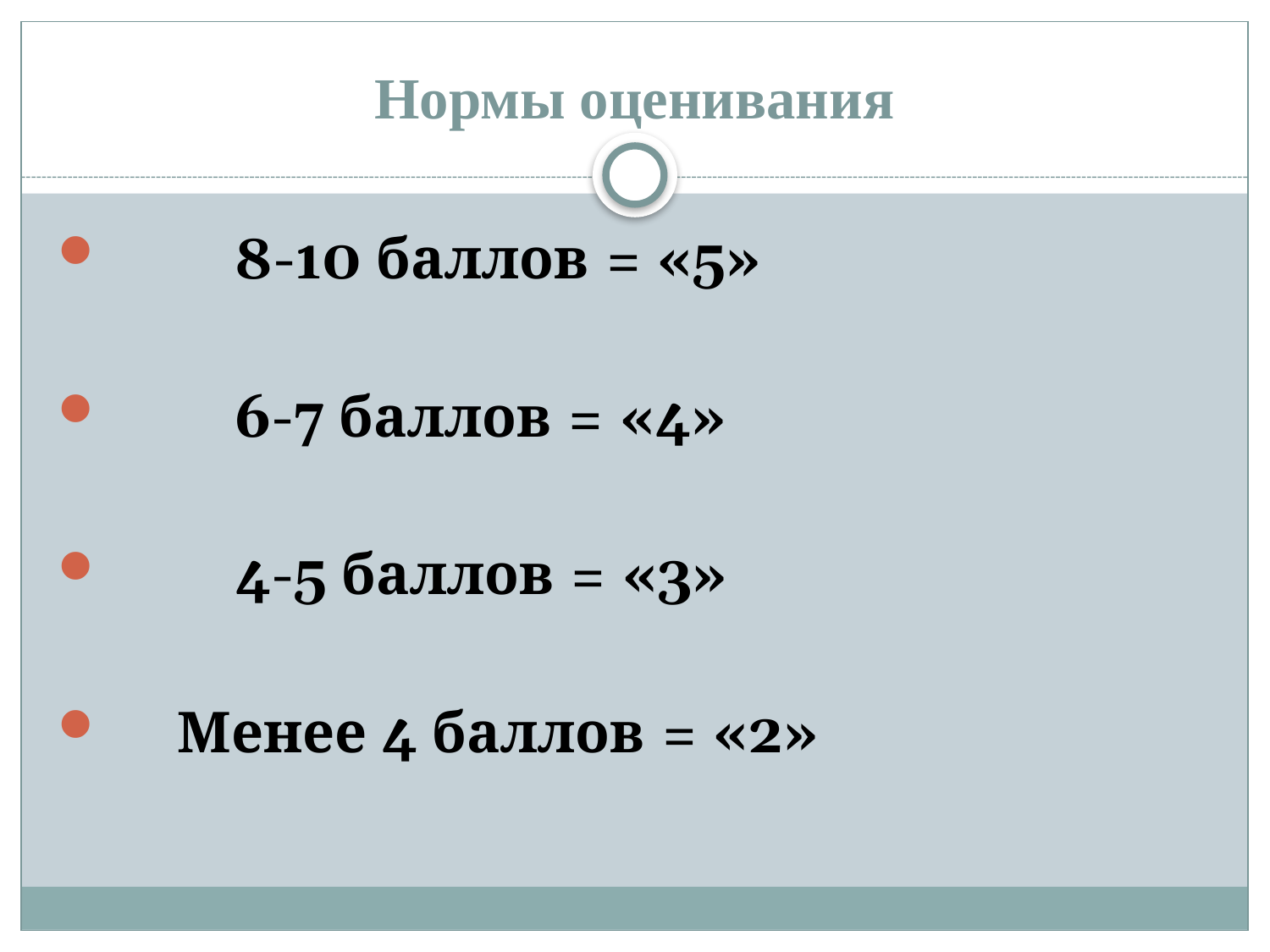

Нормы оценивания
         8-10 баллов = «5»

         6-7 баллов = «4»

         4-5 баллов = «3»

     Менее 4 баллов = «2»